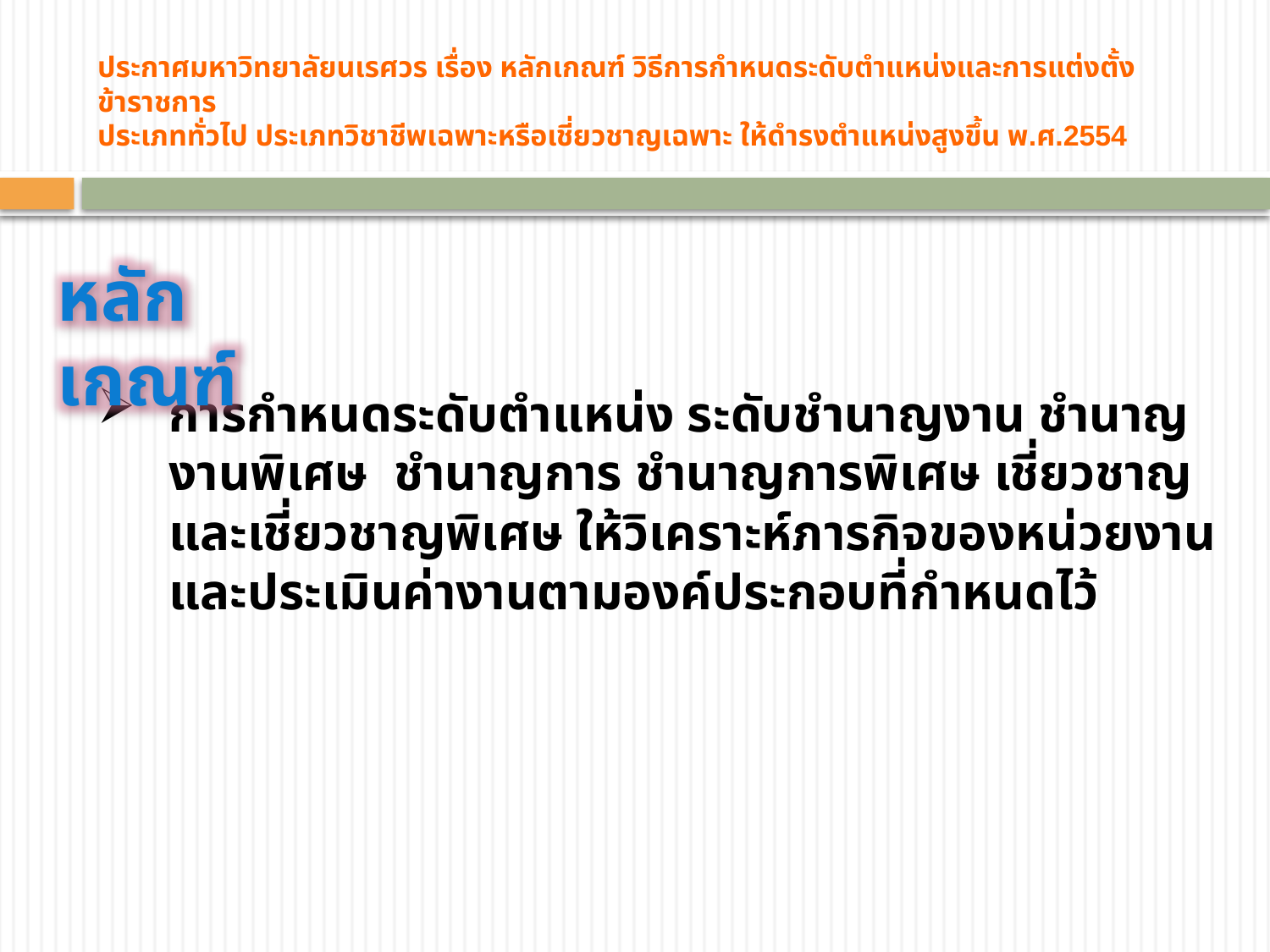

# ประกาศมหาวิทยาลัยนเรศวร เรื่อง หลักเกณฑ์ วิธีการกำหนดระดับตำแหน่งและการแต่งตั้งข้าราชการ ประเภททั่วไป ประเภทวิชาชีพเฉพาะหรือเชี่ยวชาญเฉพาะ ให้ดำรงตำแหน่งสูงขึ้น พ.ศ.2554
หลักเกณฑ์
การกำหนดระดับตำแหน่ง ระดับชำนาญงาน ชำนาญงานพิเศษ  ชำนาญการ ชำนาญการพิเศษ เชี่ยวชาญ และเชี่ยวชาญพิเศษ ให้วิเคราะห์ภารกิจของหน่วยงานและประเมินค่างานตามองค์ประกอบที่กำหนดไว้